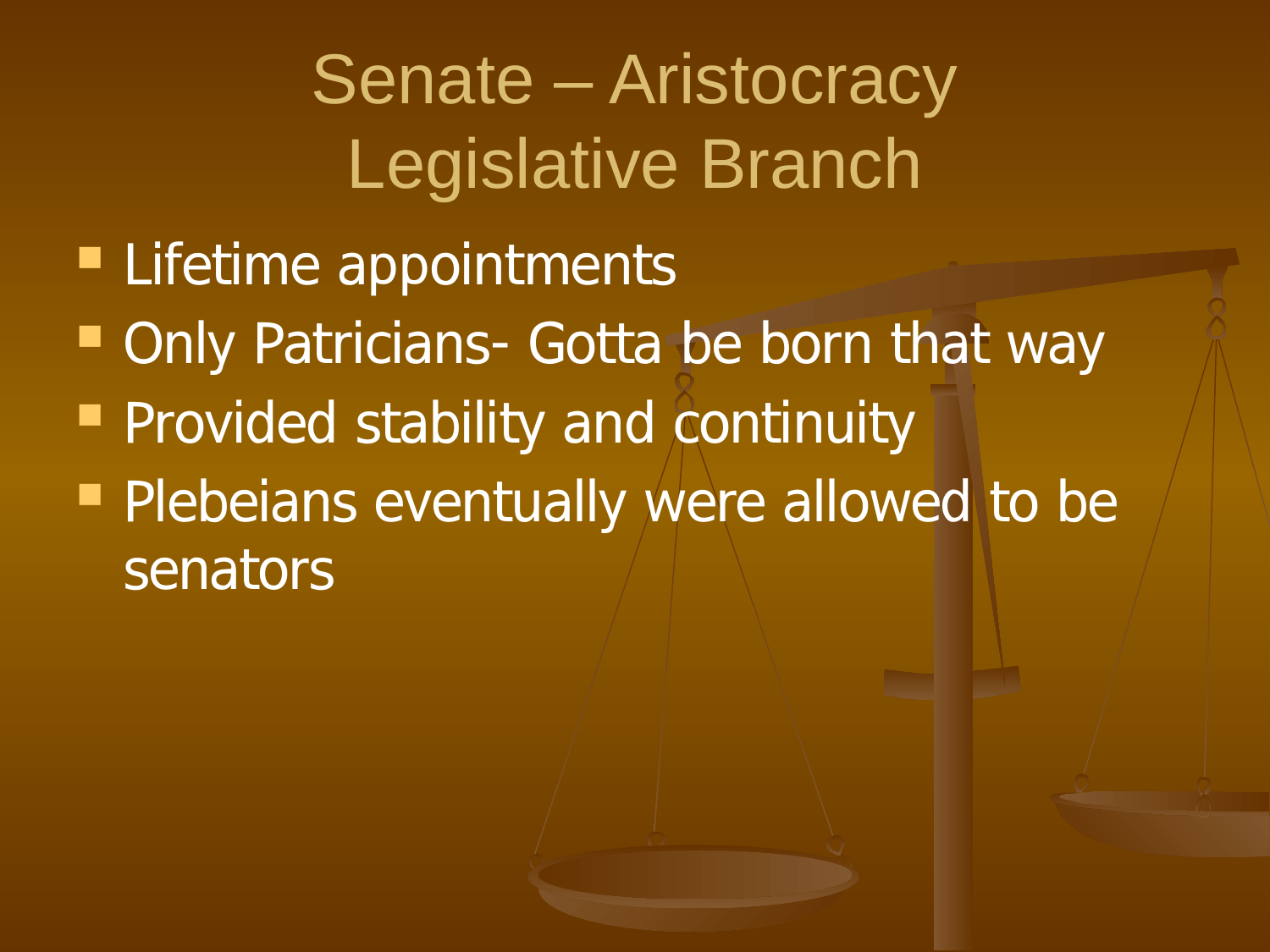

# Senate – Aristocracy Legislative Branch
Lifetime appointments
Only Patricians- Gotta be born that way
Provided stability and continuity
Plebeians eventually were allowed to be senators